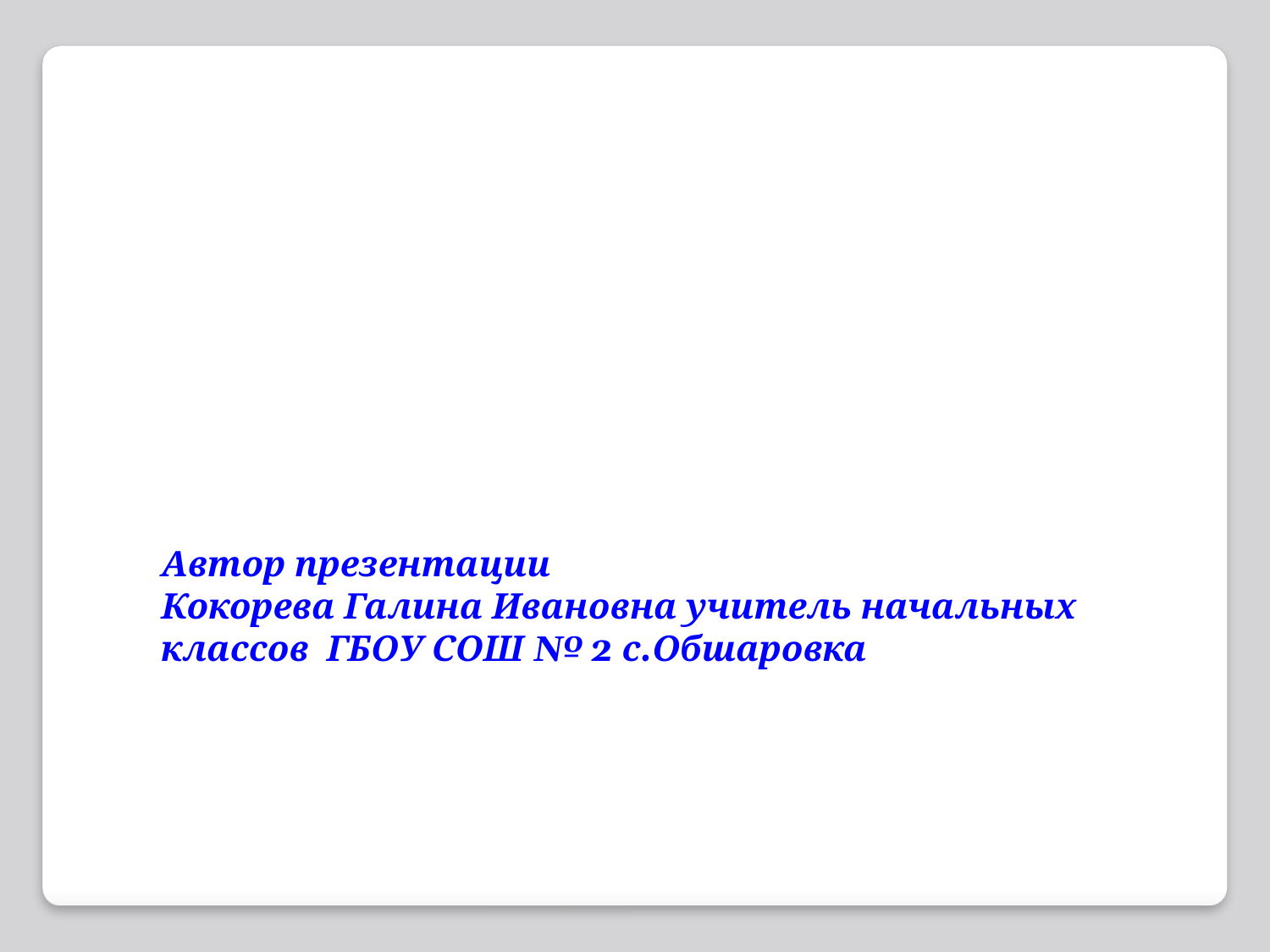

Автор презентации
Кокорева Галина Ивановна учитель начальных классов  ГБОУ СОШ № 2 с.Обшаровка